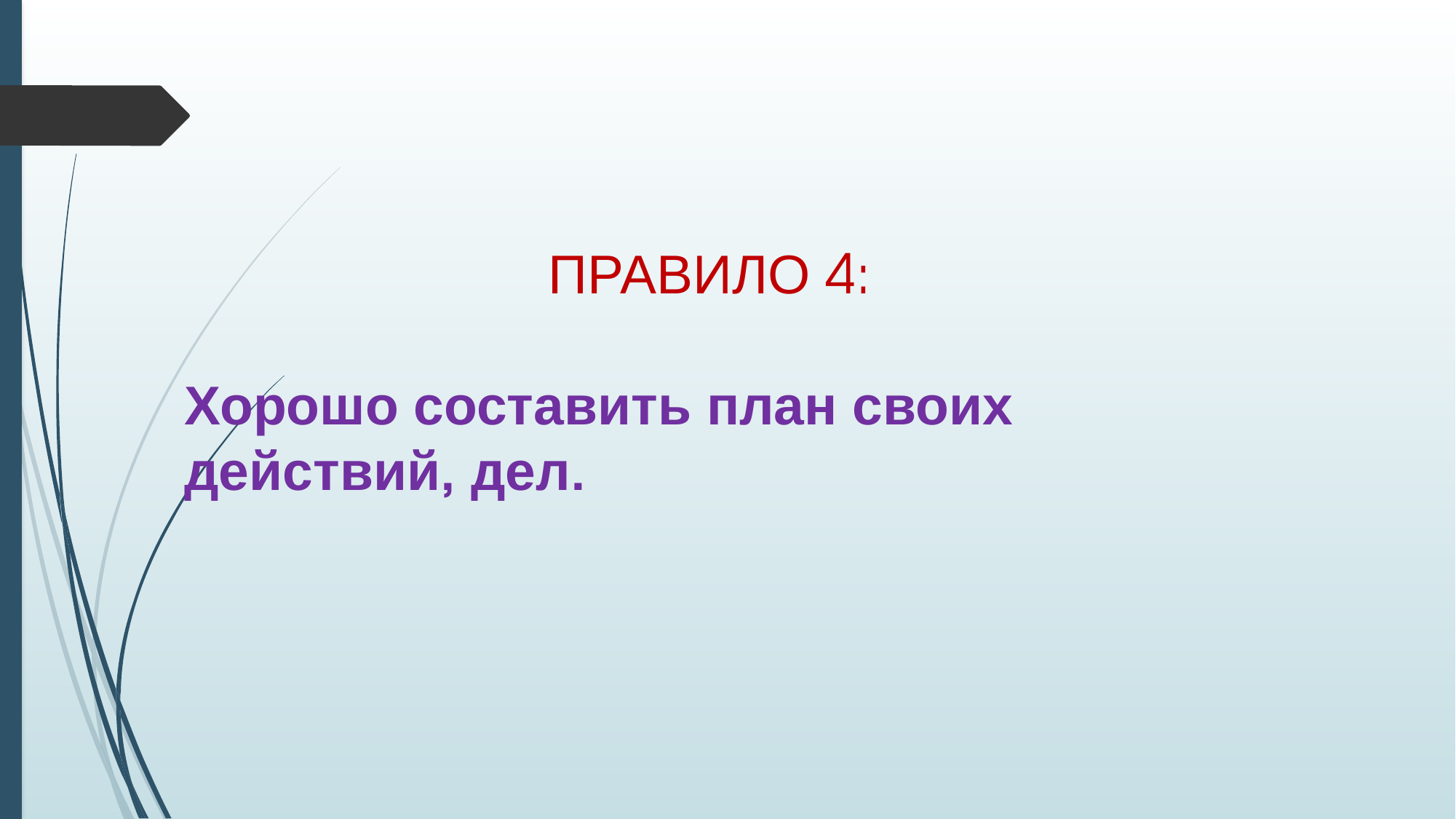

ПРАВИЛО 4:

Хорошо составить план своих действий, дел.